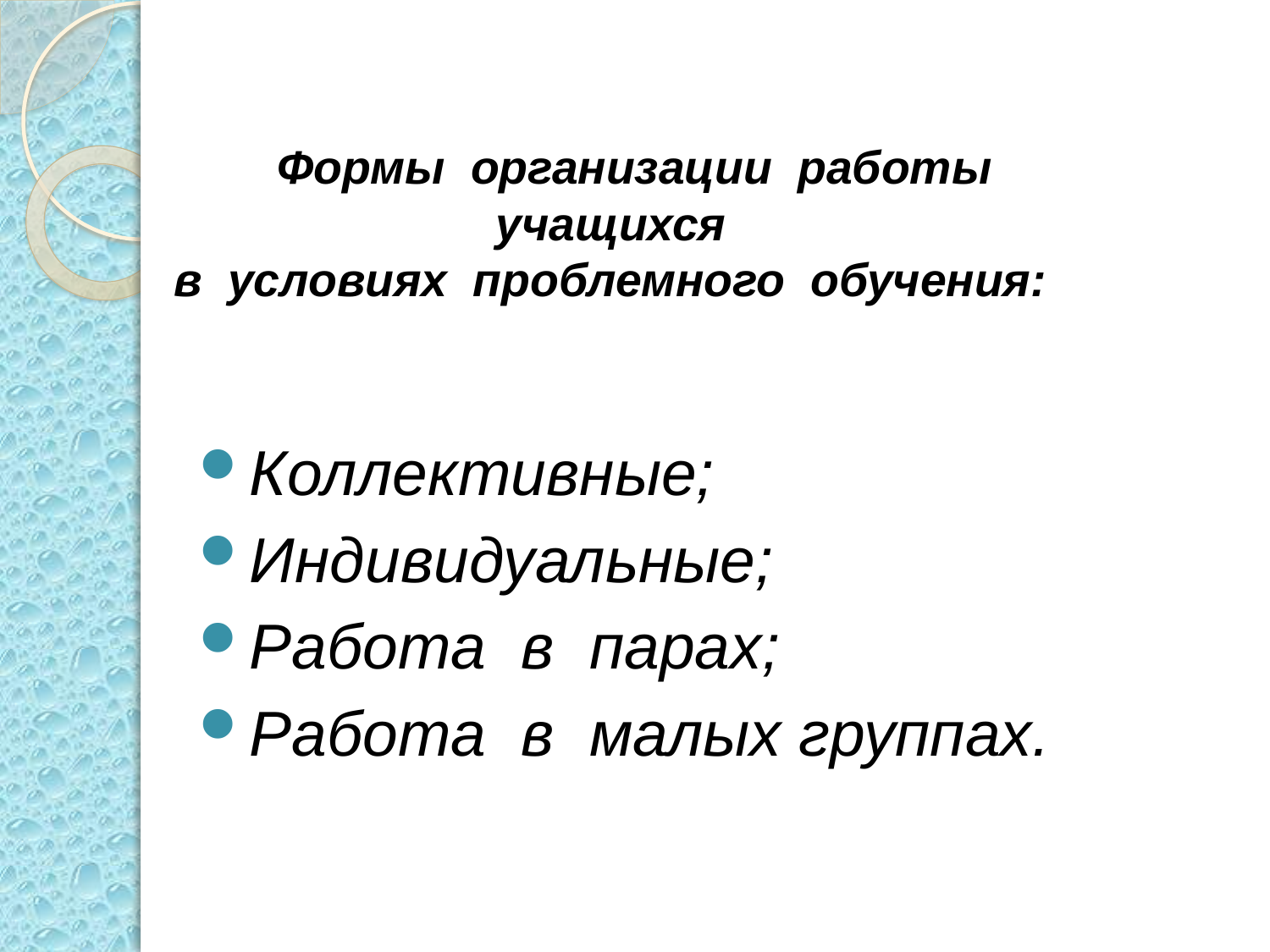

# Формы  организации  работы учащихся в  условиях  проблемного  обучения:
Коллективные;
Индивидуальные;
Работа  в  парах;
Работа  в  малых группах.